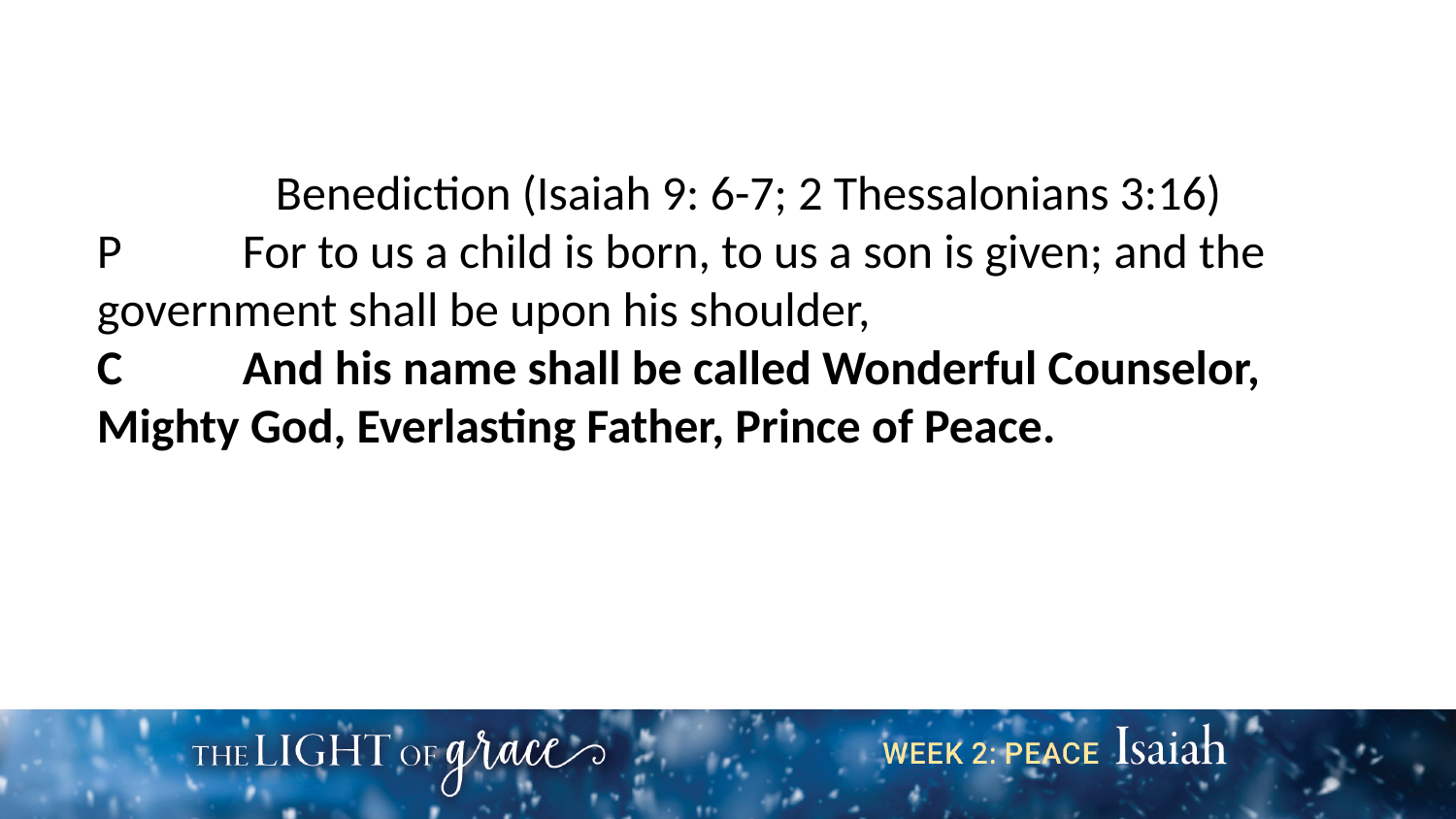

Benediction (Isaiah 9: 6-7; 2 Thessalonians 3:16)
P	For to us a child is born, to us a son is given; and the government shall be upon his shoulder,
C	And his name shall be called Wonderful Counselor, Mighty God, Everlasting Father, Prince of Peace.